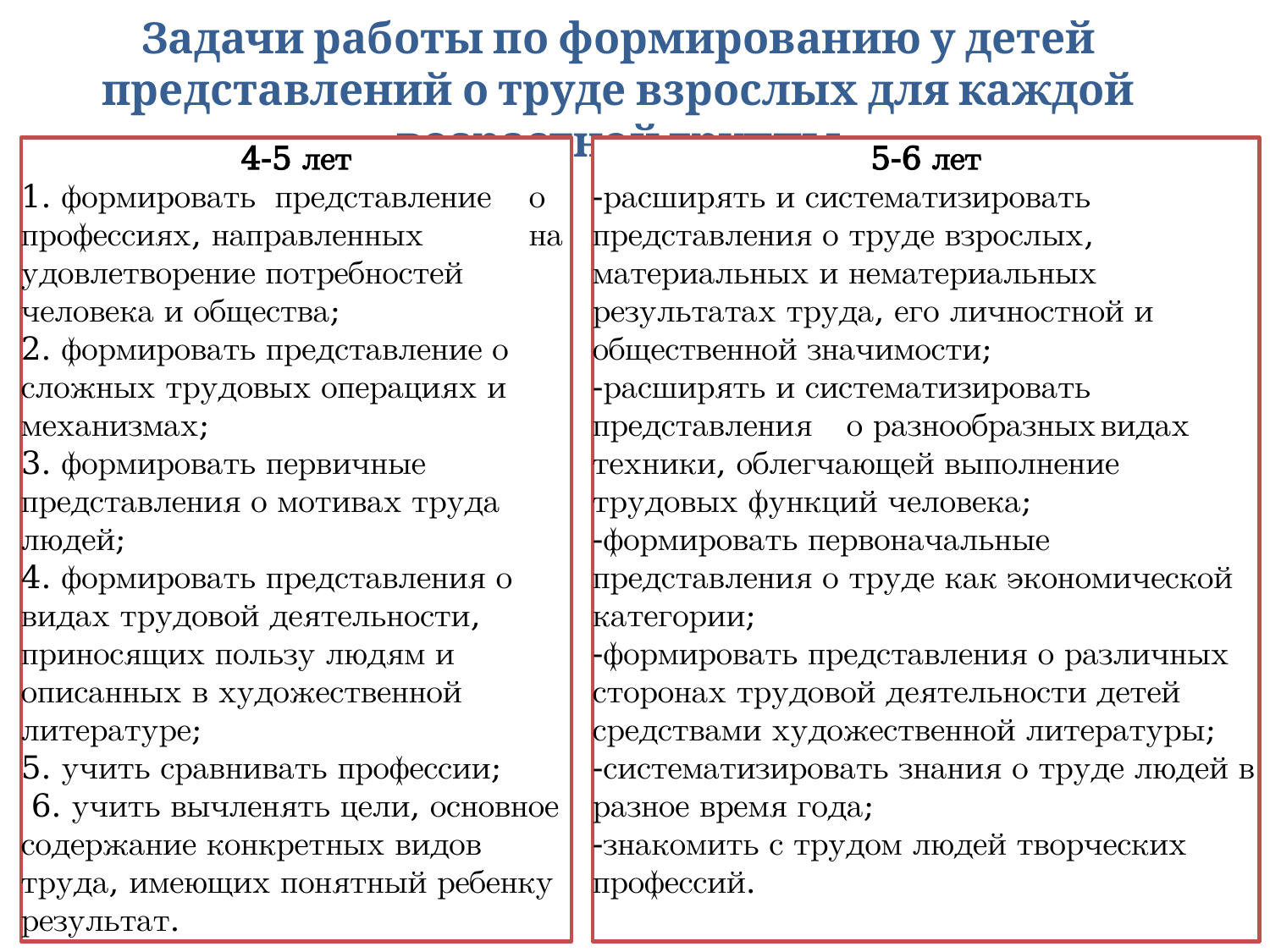

# Задачи работы по формированию у детей представлений о труде взрослых для каждой возрастной группы
4-5 лет
1. формировать	представление	о профессиях, направленных	на удовлетворение потребностей человека и общества;
2. формировать представление о сложных трудовых операциях и механизмах;
3. формировать первичные представления о мотивах труда людей;
4. формировать представления о видах трудовой деятельности, приносящих пользу людям и описанных в художественной литературе;
5. учить сравнивать профессии;
 6. учить вычленять цели, основное содержание конкретных видов труда, имеющих понятный ребенку результат.
5-6 лет
-расширять и систематизировать представления о труде взрослых, материальных и нематериальных результатах труда, его личностной и общественной значимости;
-расширять и систематизировать представления	о разнообразных	видах техники, облегчающей выполнение трудовых функций человека;
-формировать первоначальные представления о труде как экономической категории;
-формировать представления о различных сторонах трудовой деятельности детей средствами художественной литературы;
-систематизировать знания о труде людей в разное время года;
-знакомить с трудом людей творческих профессий.